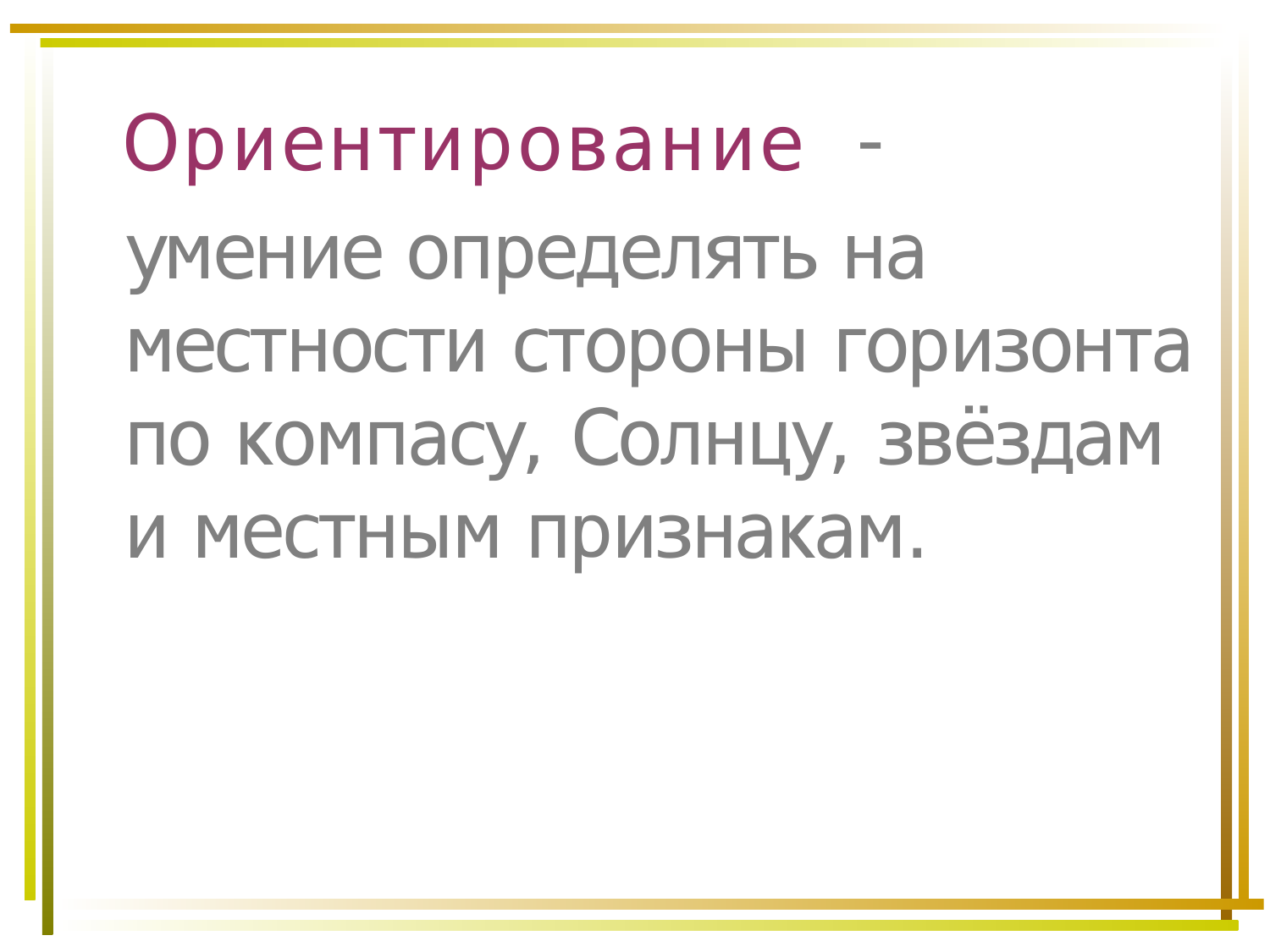

Ориентирование  -
  умение определять на местности стороны горизонта по компасу, Солнцу, звёздам и местным признакам.